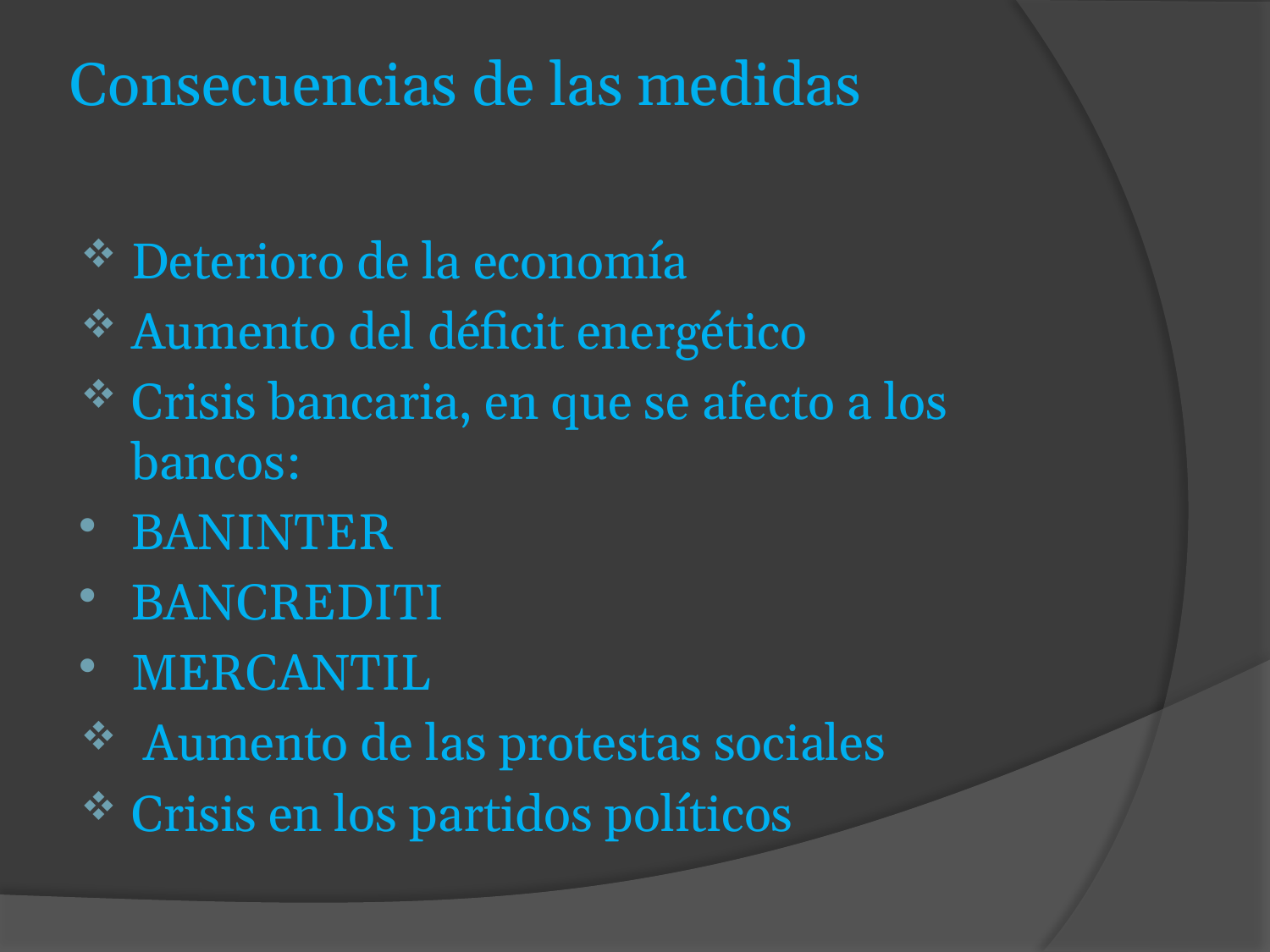

# Consecuencias de las medidas
Deterioro de la economía
Aumento del déficit energético
Crisis bancaria, en que se afecto a los bancos:
BANINTER
BANCREDITI
MERCANTIL
 Aumento de las protestas sociales
Crisis en los partidos políticos